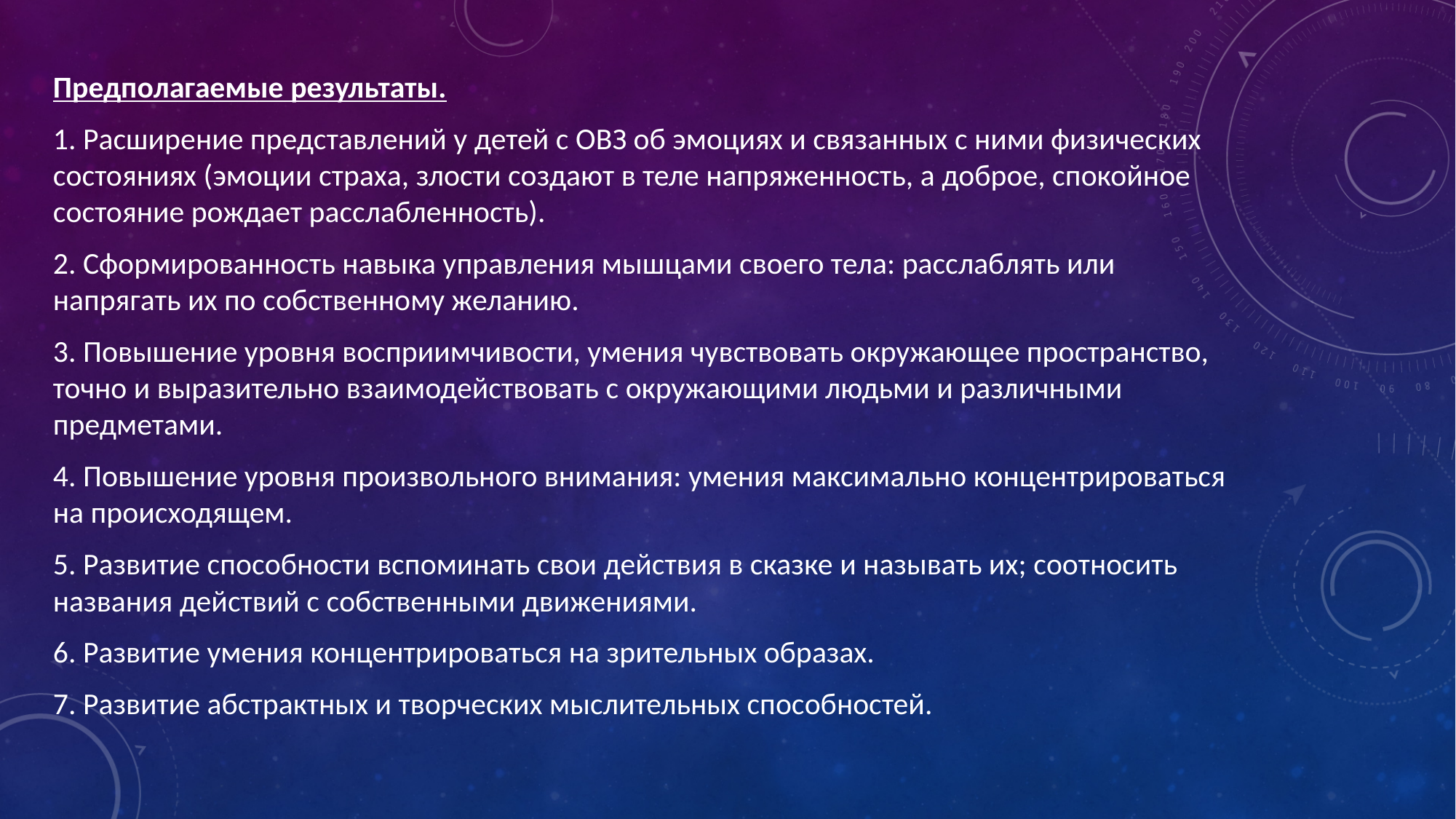

Предполагаемые результаты.
1. Расширение представлений у детей с ОВЗ об эмоциях и связанных с ними физических состояниях (эмоции страха, злости создают в теле напряженность, а доброе, спокойное состояние рождает расслабленность).
2. Сформированность навыка управления мышцами своего тела: расслаблять или напрягать их по собственному желанию.
3. Повышение уровня восприимчивости, умения чувствовать окружающее пространство, точно и выразительно взаимодействовать с окружающими людьми и различными предметами.
4. Повышение уровня произвольного внимания: умения максимально концентрироваться на происходящем.
5. Развитие способности вспоминать свои действия в сказке и называть их; соотносить названия действий с собственными движениями.
6. Развитие умения концентрироваться на зрительных образах.
7. Развитие абстрактных и творческих мыслительных способностей.